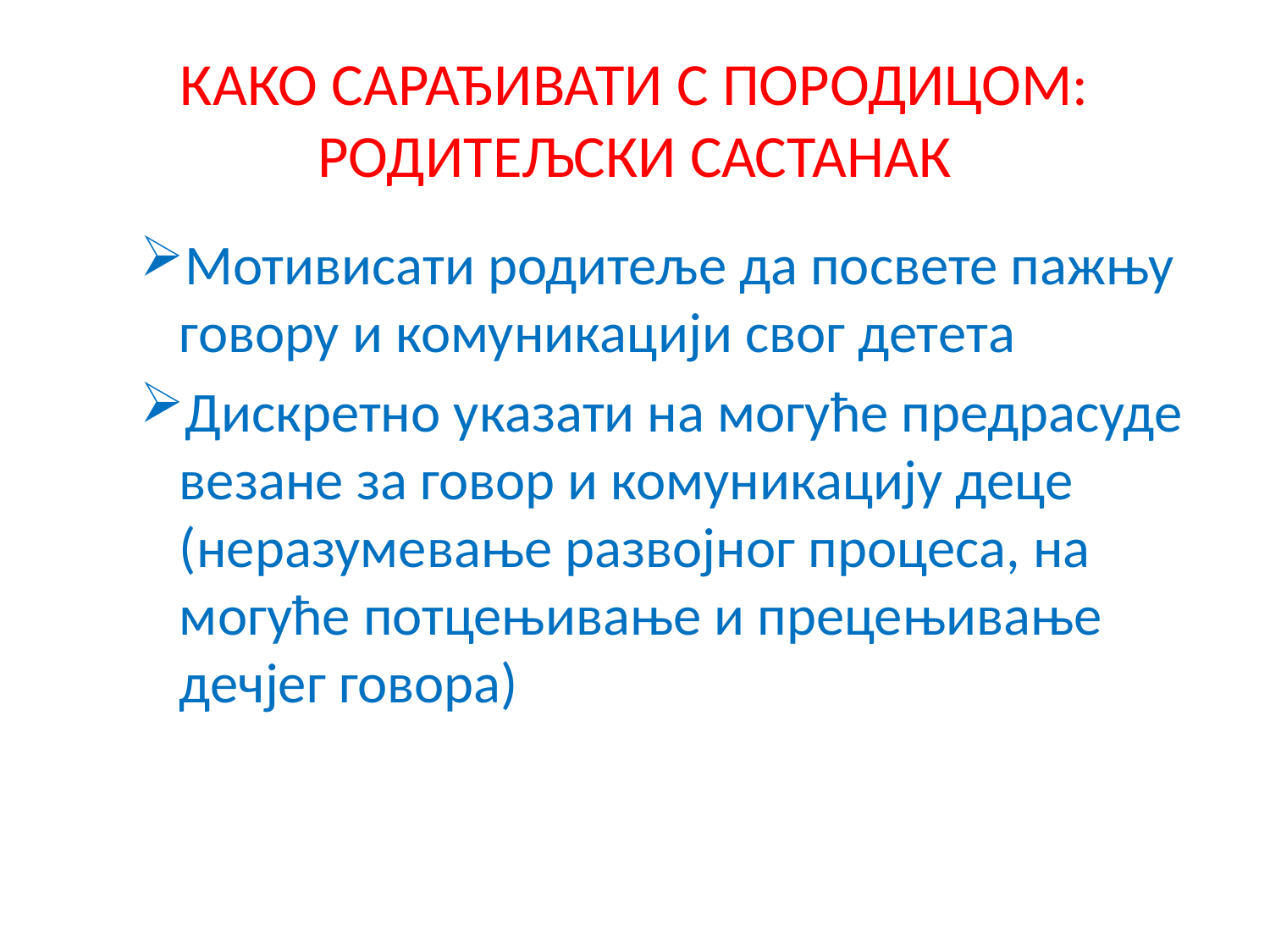

# КАКО САРАЂИВАТИ С ПОРОДИЦОМ: РОДИТЕЉСКИ САСТАНАК
Мотивисати родитеље да посвете пажњу говору и комуникацији свог детета
Дискретно указати на могуће предрасуде везане за говор и комуникацију деце (неразумевање развојног процеса, на могуће потцењивање и прецењивање дечјег говора)